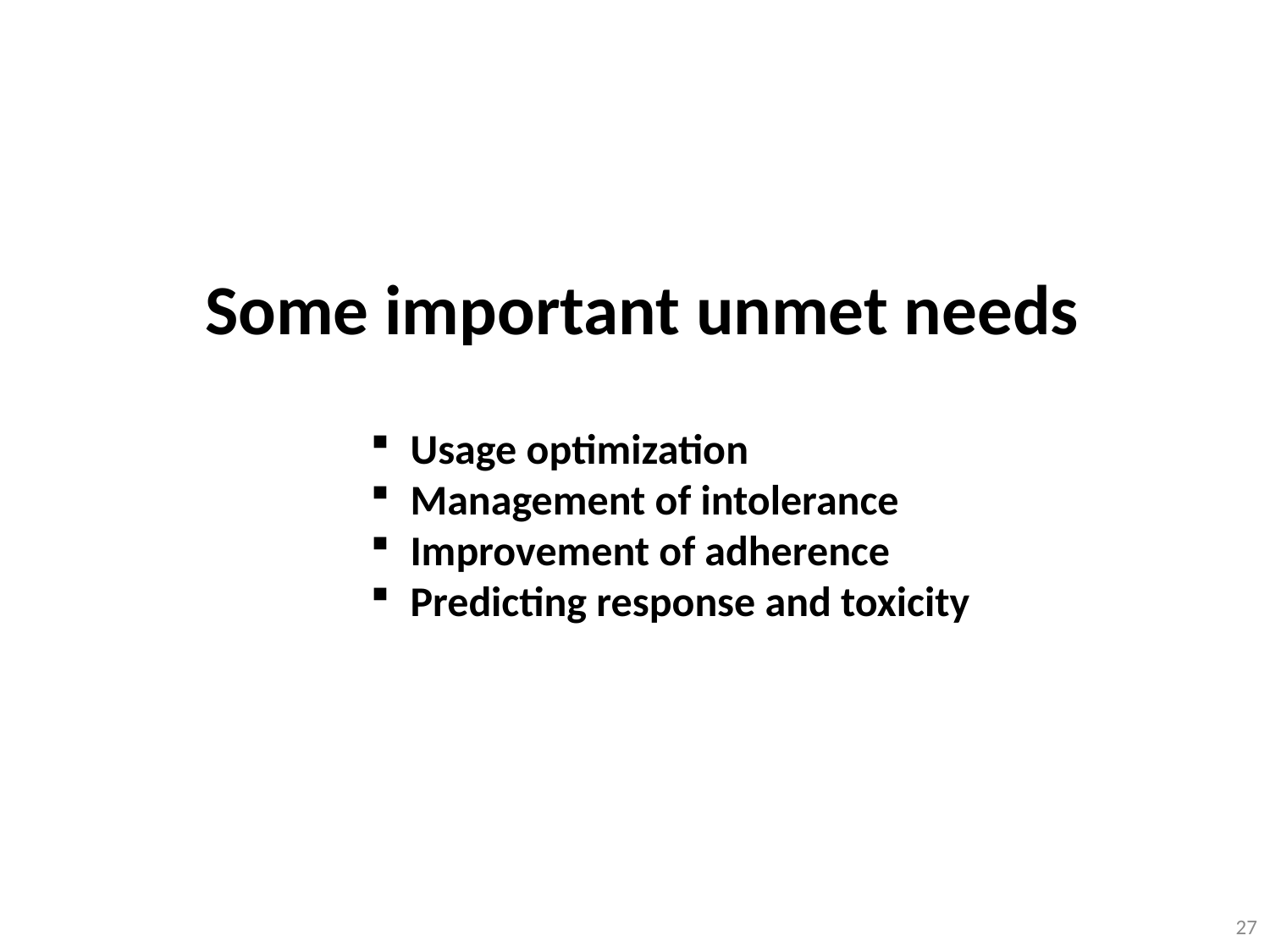

Some important unmet needs
Usage optimization
Management of intolerance
Improvement of adherence
Predicting response and toxicity
27